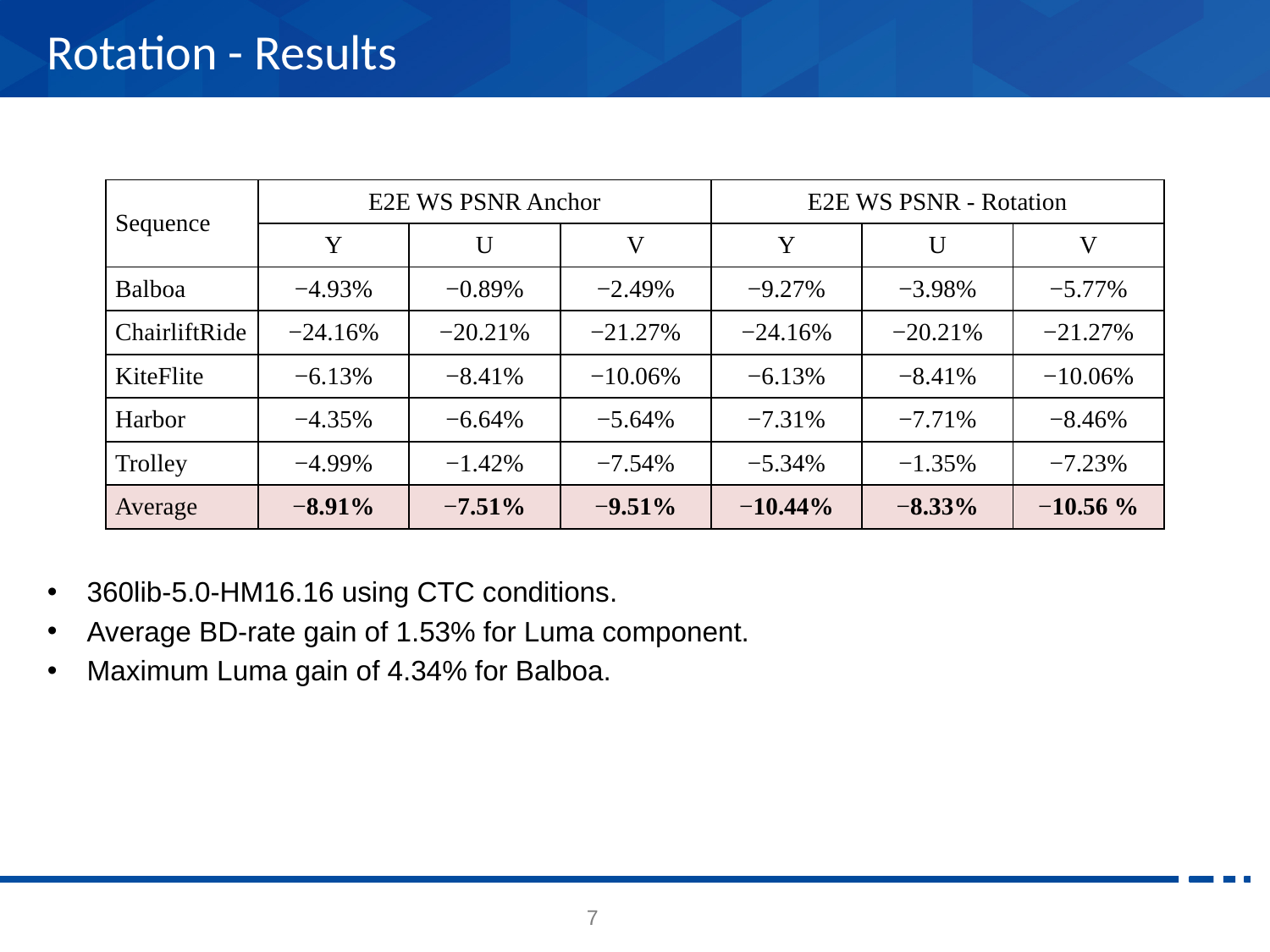

# Rotation - Results

360lib-5.0-HM16.16 using CTC conditions.
Average BD-rate gain of 1.53% for Luma component.
Maximum Luma gain of 4.34% for Balboa.
| Sequence | E2E WS PSNR Anchor |  |  | E2E WS PSNR - Rotation |  |  |
| --- | --- | --- | --- | --- | --- | --- |
|  | Y | U | V | Y | U | V |
| Balboa | −4.93% | −0.89% | −2.49% | −9.27% | −3.98% | −5.77% |
| ChairliftRide | −24.16% | −20.21% | −21.27% | −24.16% | −20.21% | −21.27% |
| KiteFlite | −6.13% | −8.41% | −10.06% | −6.13% | −8.41% | −10.06% |
| Harbor | −4.35% | −6.64% | −5.64% | −7.31% | −7.71% | −8.46% |
| Trolley | −4.99% | −1.42% | −7.54% | −5.34% | −1.35% | −7.23% |
| Average | −8.91% | −7.51% | −9.51% | −10.44% | −8.33% | −10.56 % |